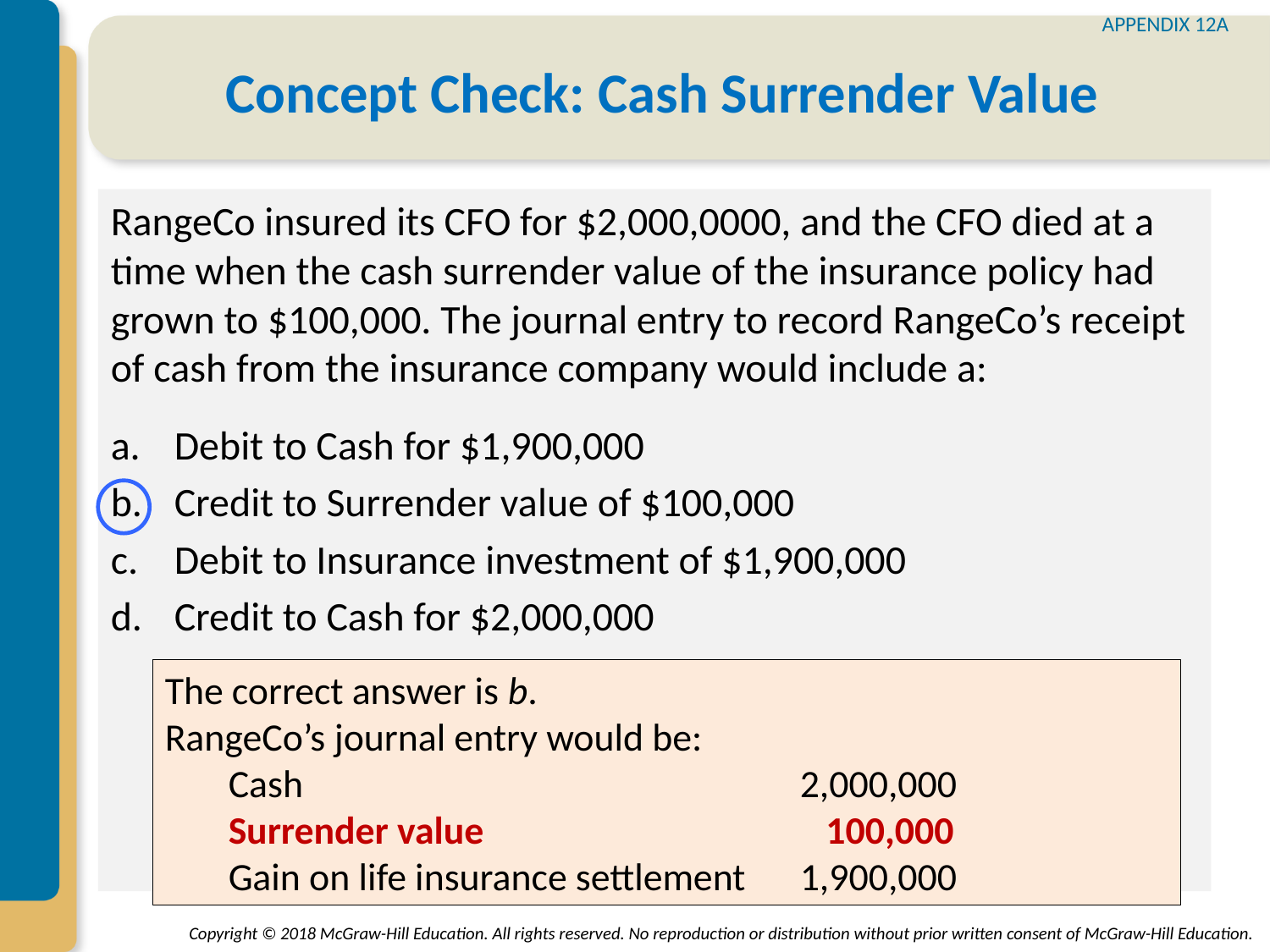

APPENDIX 12A
# Concept Check: Cash Surrender Value
RangeCo insured its CFO for $2,000,0000, and the CFO died at a time when the cash surrender value of the insurance policy had grown to $100,000. The journal entry to record RangeCo’s receipt of cash from the insurance company would include a:
Debit to Cash for $1,900,000
Credit to Surrender value of $100,000
Debit to Insurance investment of $1,900,000
Credit to Cash for $2,000,000

The correct answer is b.
RangeCo’s journal entry would be:
	Cash				2,000,000
	Surrender value			   100,000
	Gain on life insurance settlement	1,900,000